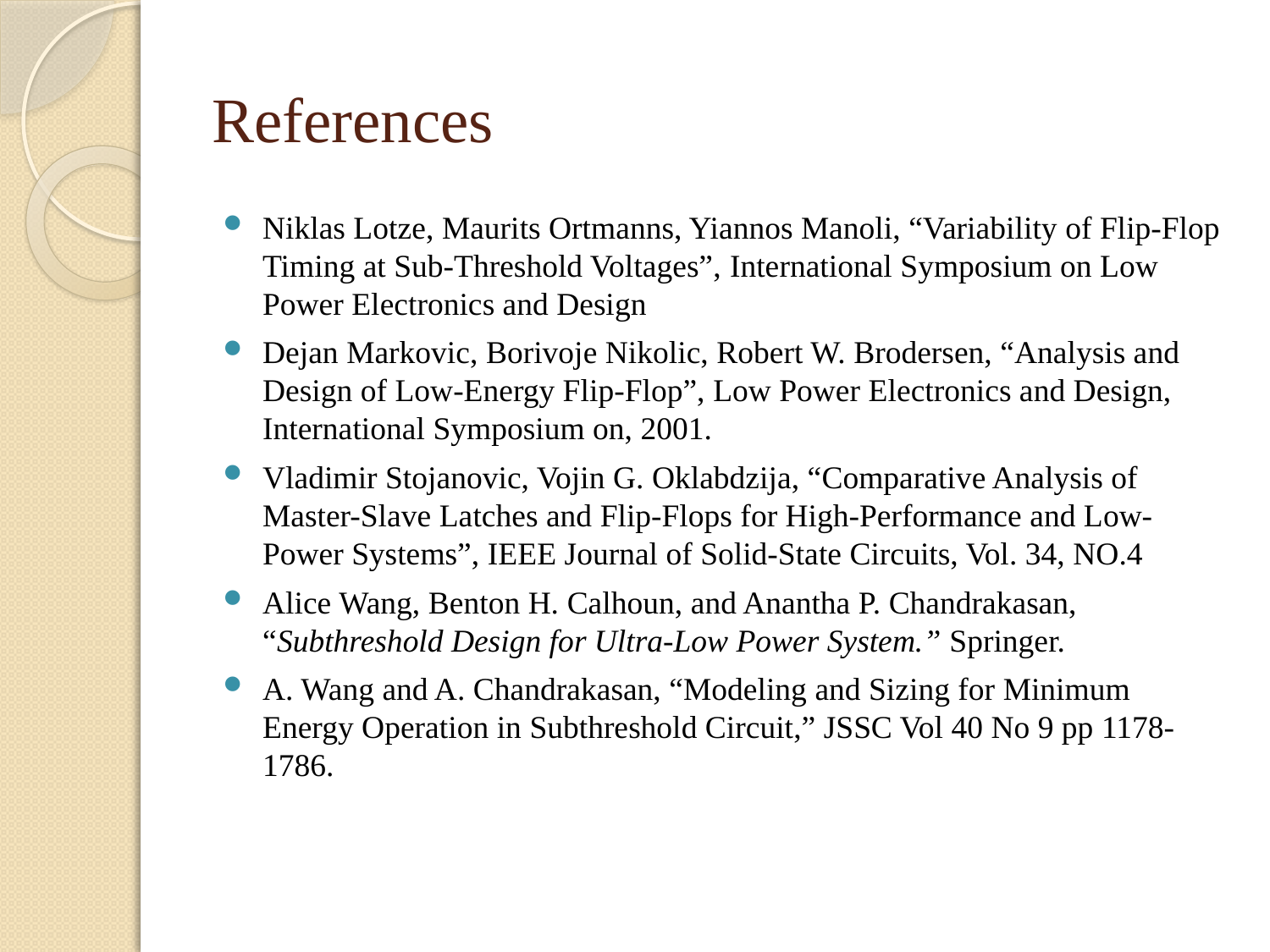

# References
Niklas Lotze, Maurits Ortmanns, Yiannos Manoli, “Variability of Flip-Flop Timing at Sub-Threshold Voltages”, International Symposium on Low Power Electronics and Design
Dejan Markovic, Borivoje Nikolic, Robert W. Brodersen, “Analysis and Design of Low-Energy Flip-Flop”, Low Power Electronics and Design, International Symposium on, 2001.
Vladimir Stojanovic, Vojin G. Oklabdzija, “Comparative Analysis of Master-Slave Latches and Flip-Flops for High-Performance and Low-Power Systems”, IEEE Journal of Solid-State Circuits, Vol. 34, NO.4
Alice Wang, Benton H. Calhoun, and Anantha P. Chandrakasan, “Subthreshold Design for Ultra-Low Power System.” Springer.
A. Wang and A. Chandrakasan, “Modeling and Sizing for Minimum Energy Operation in Subthreshold Circuit,” JSSC Vol 40 No 9 pp 1178-1786.